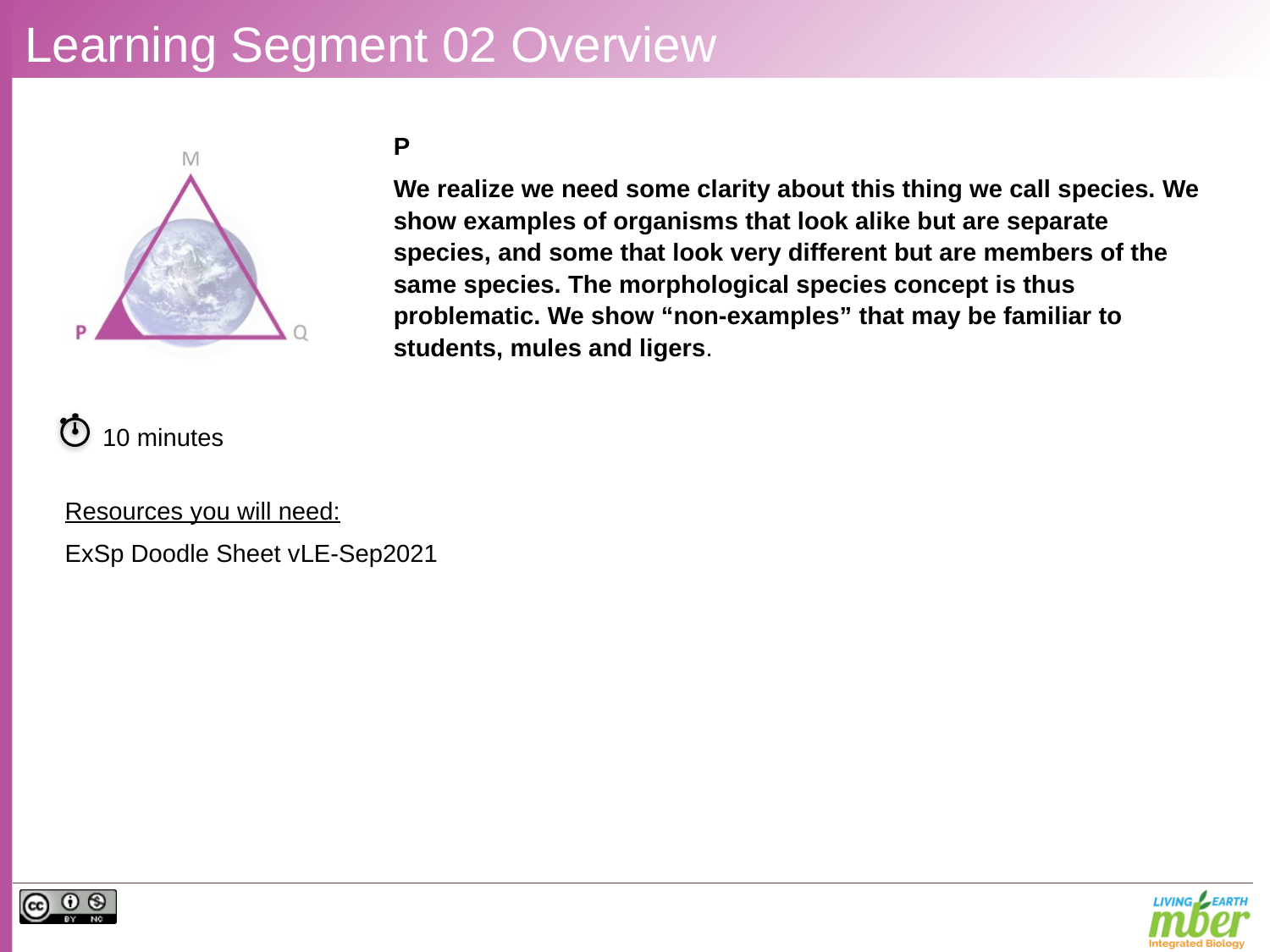

# Learning Segment 02 Overview
P
We realize we need some clarity about this thing we call species. We show examples of organisms that look alike but are separate species, and some that look very different but are members of the same species. The morphological species concept is thus problematic. We show “non-examples” that may be familiar to students, mules and ligers.

10 minutes
Resources you will need:
ExSp Doodle Sheet vLE-Sep2021